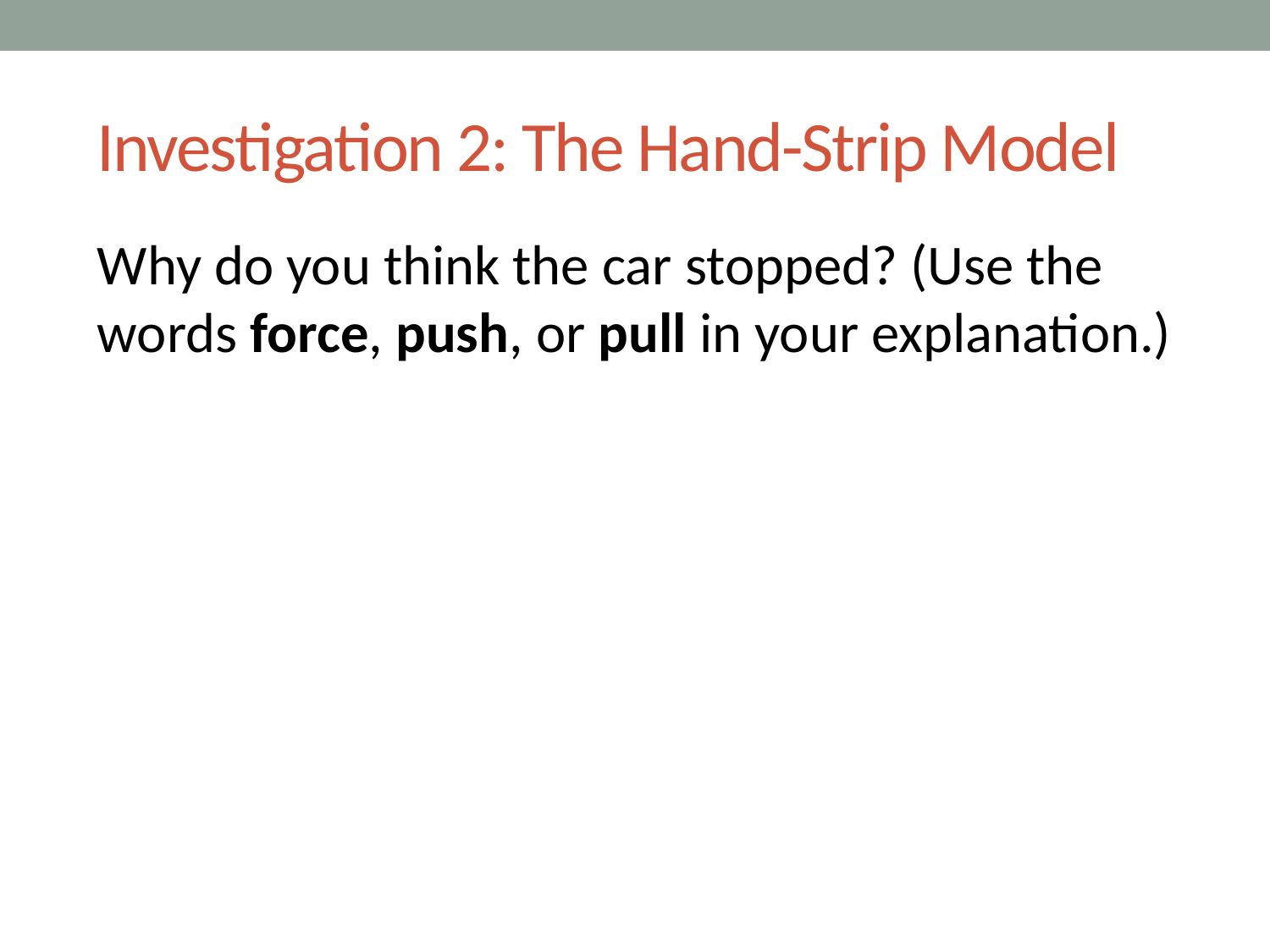

# Investigation 2: The Hand-Strip Model
Why do you think the car stopped? (Use the words force, push, or pull in your explanation.)